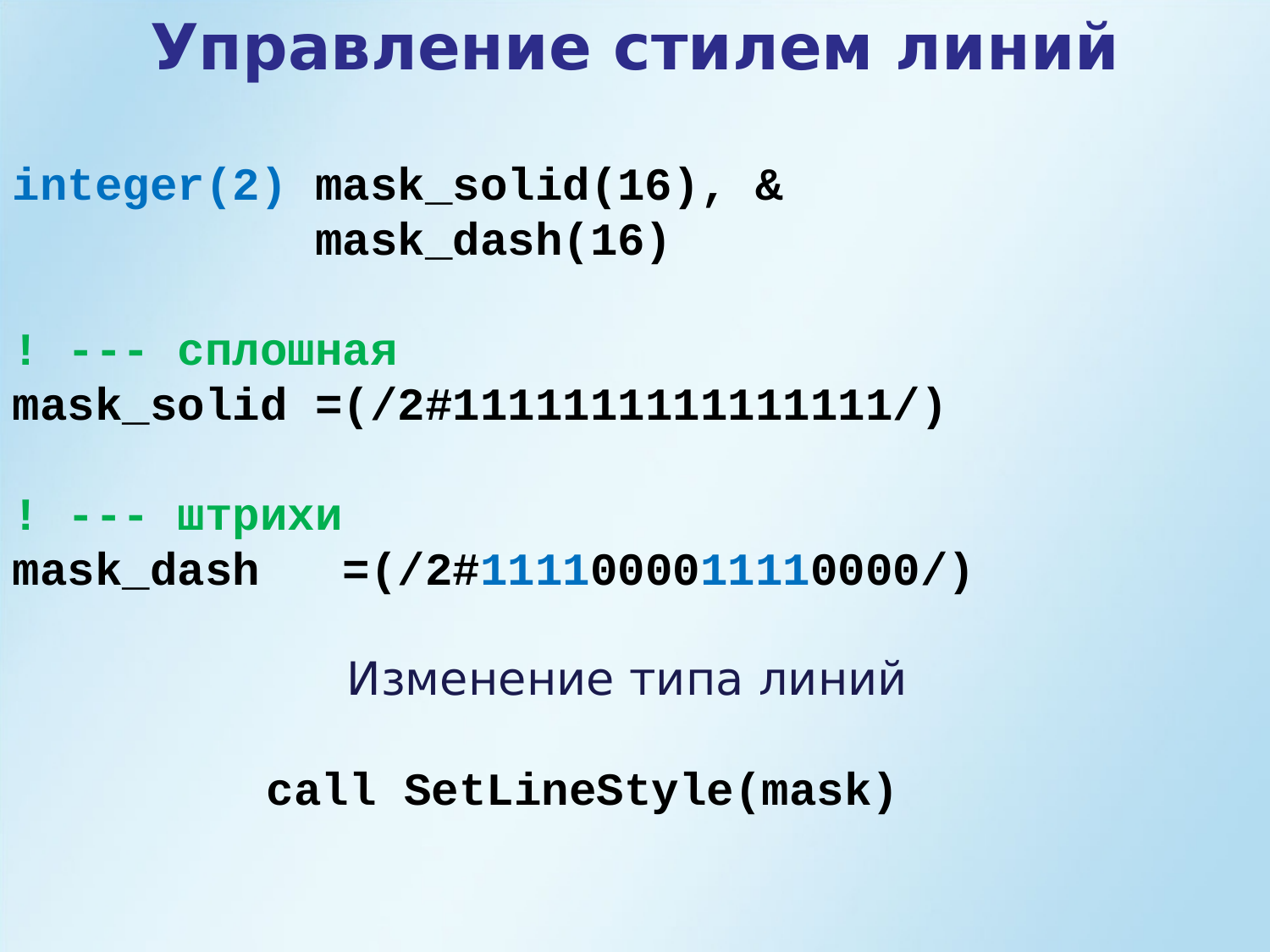

Управление стилем линий
integer(2) mask_solid(16), &
           mask_dash(16)

! --- сплошная
mask_solid =(/2#1111111111111111/)

! --- штрихи
mask_dash   =(/2#1111000011110000/)

Изменение типа линий

call SetLineStyle(mask)